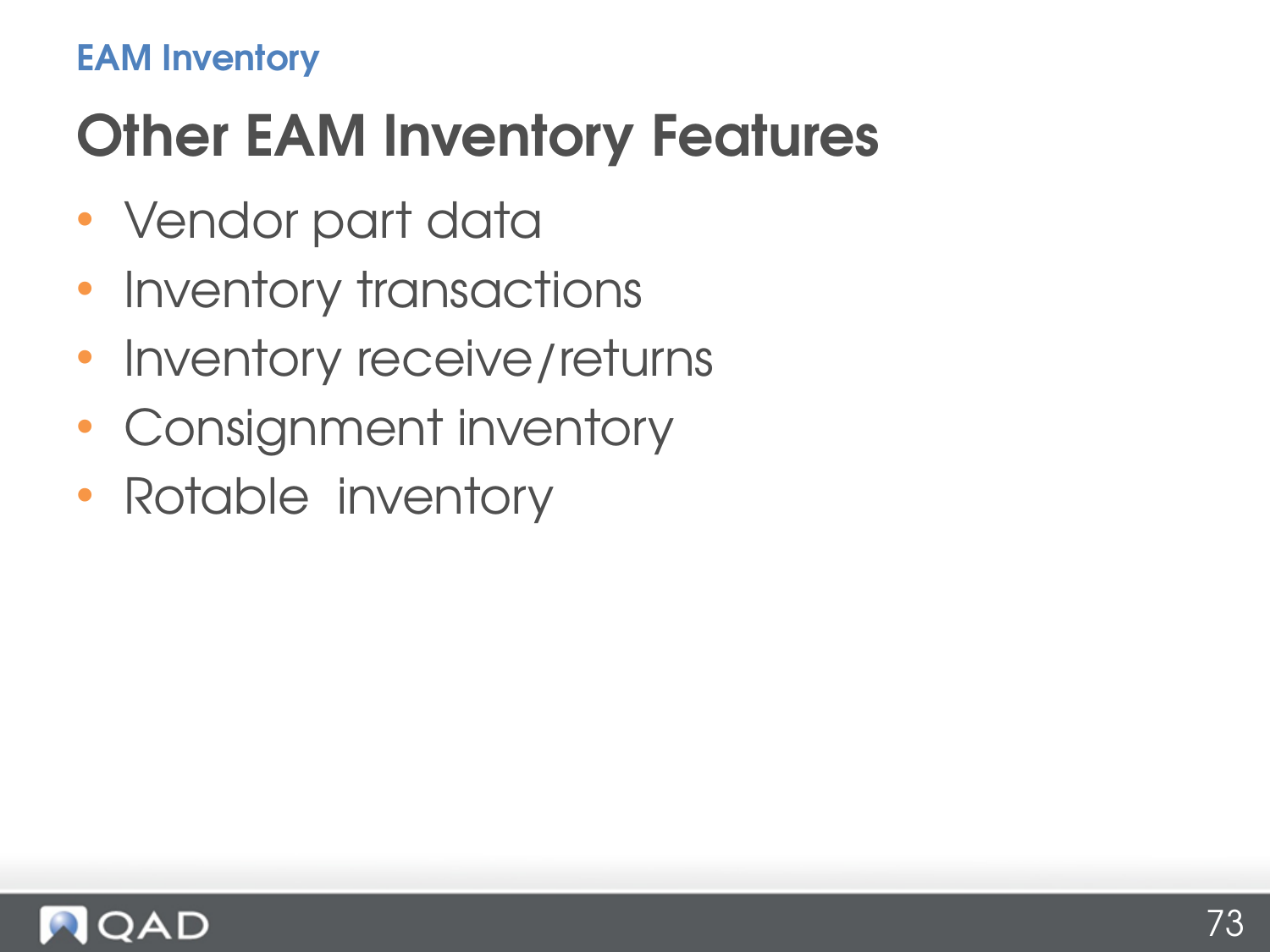

EAM Inventory
# Other EAM Inventory Features
Vendor part data
Inventory transactions
Inventory receive/returns
Consignment inventory
Rotable  inventory
73